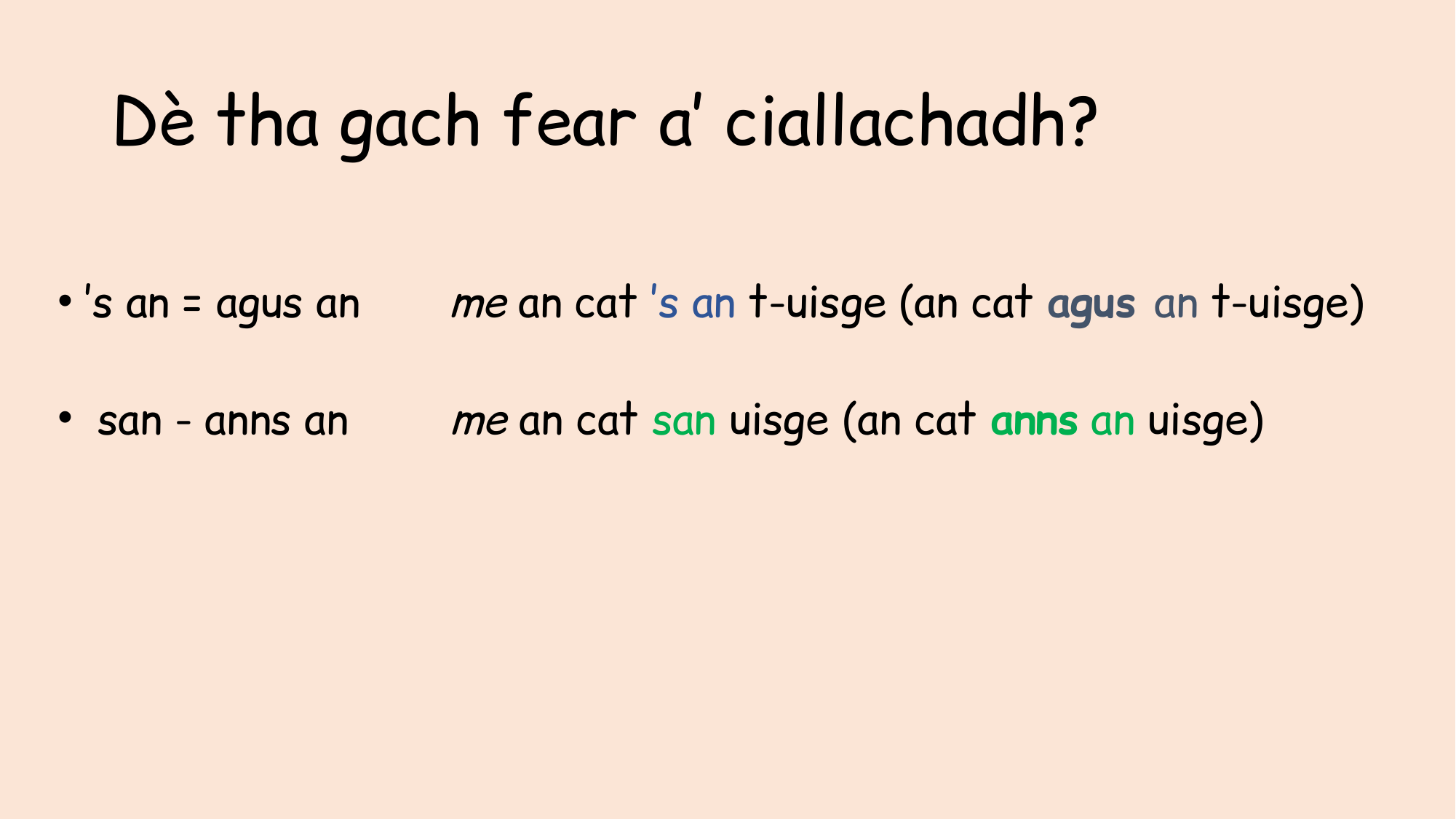

# Dè tha gach fear a’ ciallachadh?
’s an = agus an       me an cat ’s an t-uisge (an cat agus an t-uisge)
 san - anns an        me an cat san uisge (an cat anns an uisge)